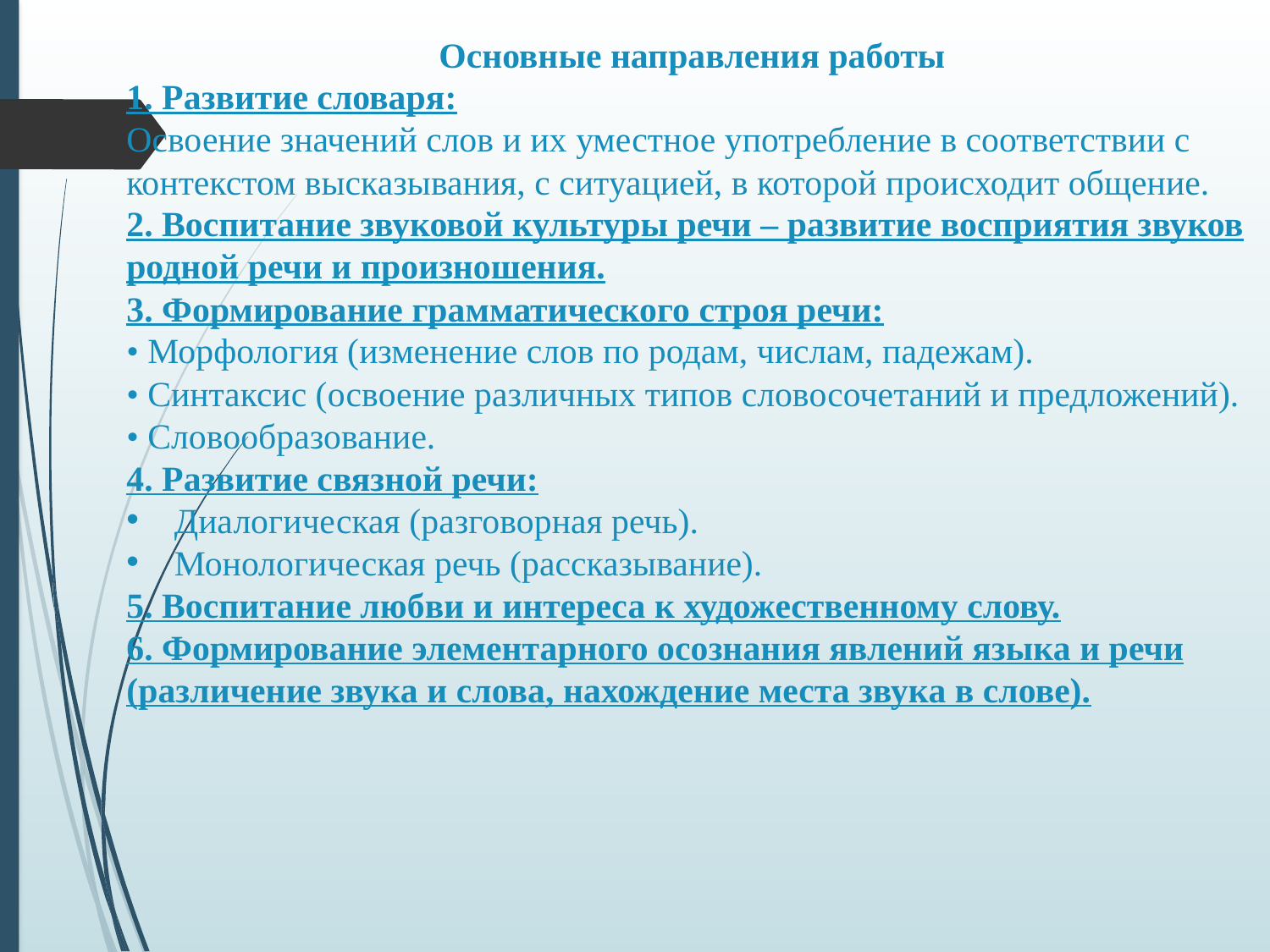

Основные направления работы
1. Развитие словаря:
Освоение значений слов и их уместное употребление в соответствии с контекстом высказывания, с ситуацией, в которой происходит общение.
2. Воспитание звуковой культуры речи – развитие восприятия звуков родной речи и произношения.
3. Формирование грамматического строя речи:
• Морфология (изменение слов по родам, числам, падежам).
• Синтаксис (освоение различных типов словосочетаний и предложений).
• Словообразование.
4. Развитие связной речи:
Диалогическая (разговорная речь).
Монологическая речь (рассказывание).
5. Воспитание любви и интереса к художественному слову.
6. Формирование элементарного осознания явлений языка и речи (различение звука и слова, нахождение места звука в слове).